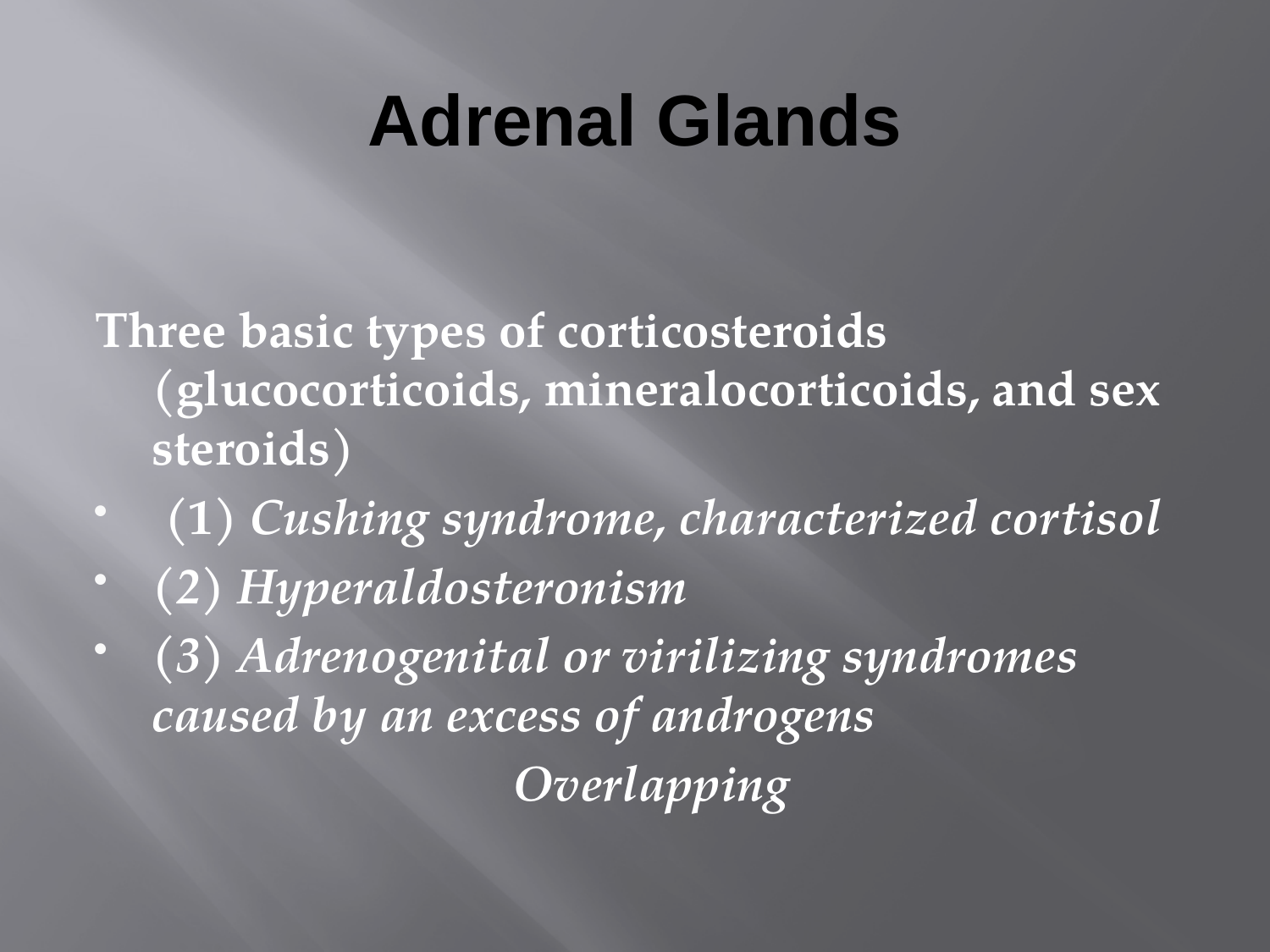

# Adrenal Glands

Three basic types of corticosteroids (glucocorticoids, mineralocorticoids, and sex steroids)
 (1) Cushing syndrome, characterized cortisol
(2) Hyperaldosteronism
(3) Adrenogenital or virilizing syndromes caused by an excess of androgens
                                  Overlapping